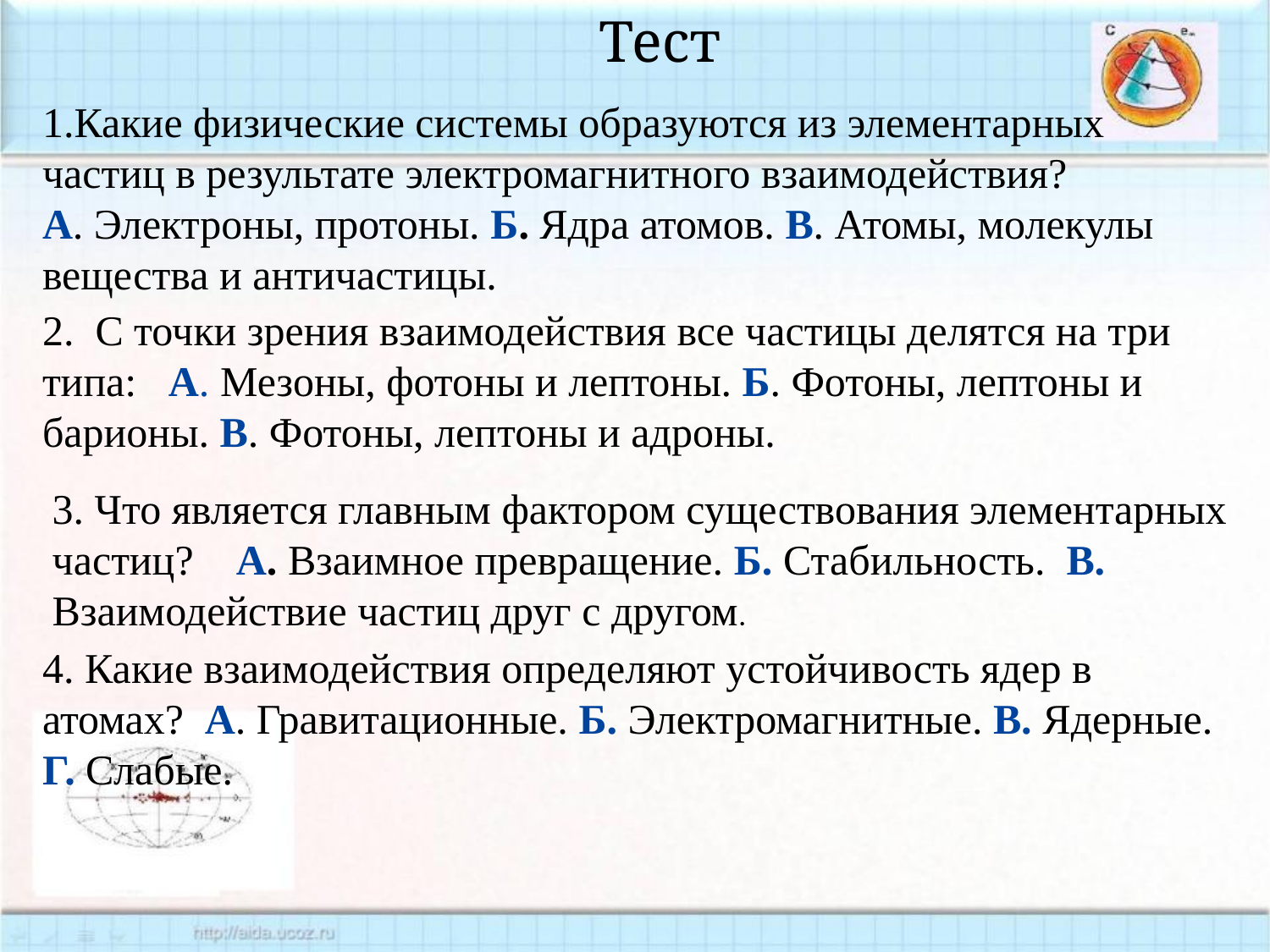

Тест
1.Какие физические системы образуются из элементарных частиц в результате электромагнитного взаимодействия?
А. Электроны, протоны. Б. Ядра атомов. В. Атомы, молекулы вещества и античастицы.
2.  С точки зрения взаимодействия все частицы делятся на три типа:   А. Мезоны, фотоны и лептоны. Б. Фотоны, лептоны и барионы. В. Фотоны, лептоны и адроны.
3. Что является главным фактором существования элементарных частиц?    А. Взаимное превращение. Б. Стабильность.  В. Взаимодействие частиц друг с другом.
4. Какие взаимодействия определяют устойчивость ядер в атомах?  А. Гравитационные. Б. Электромагнитные. В. Ядерные. Г. Слабые.